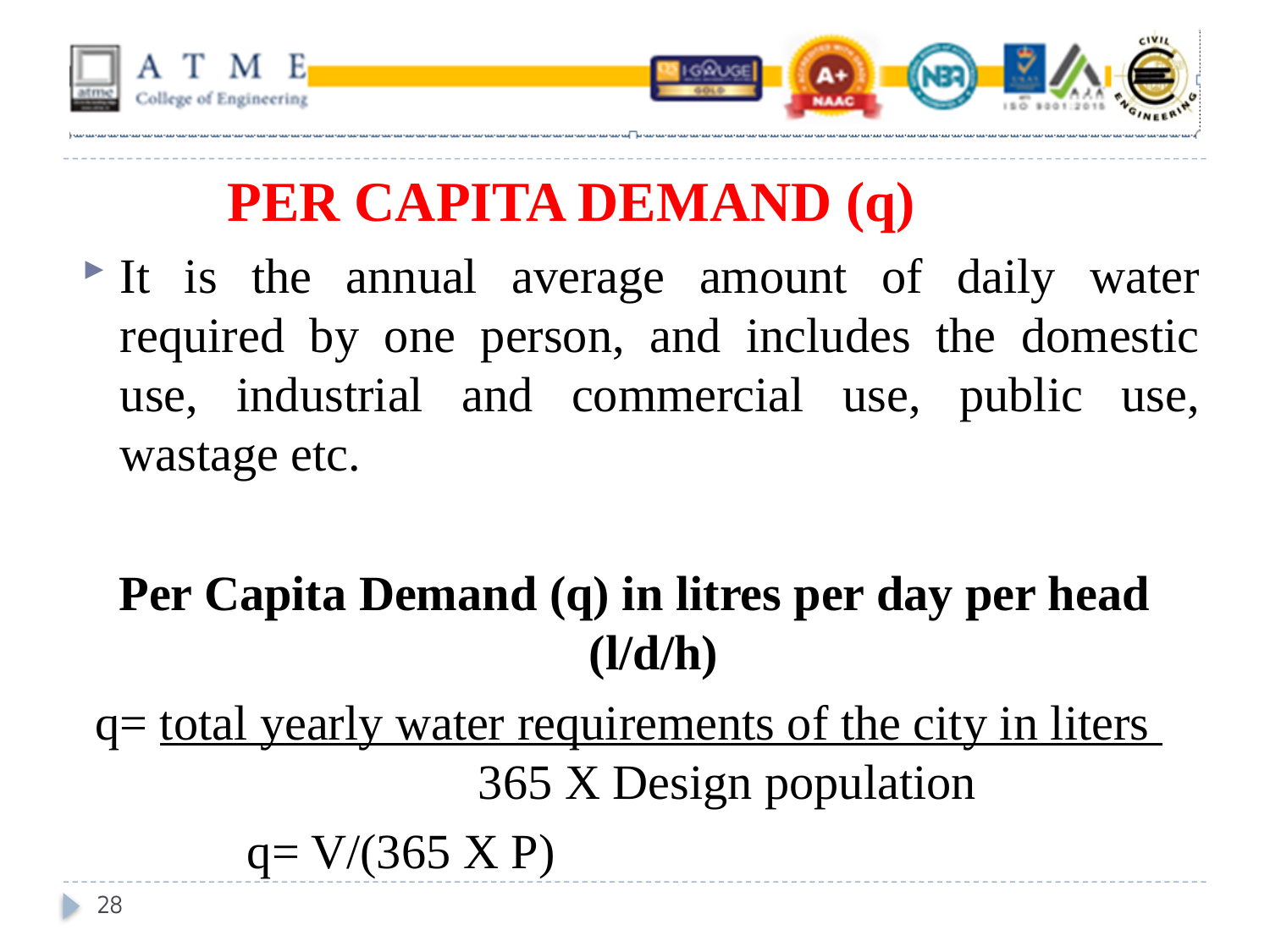

# PER CAPITA DEMAND (q)
It is the annual average amount of daily water required by one person, and includes the domestic use, industrial and commercial use, public use, wastage etc.

Per Capita Demand (q) in litres per day per head  (l/d/h)
 q= total yearly water requirements of the city in liters                365 X Design population
		q= V/(365 X P)

28